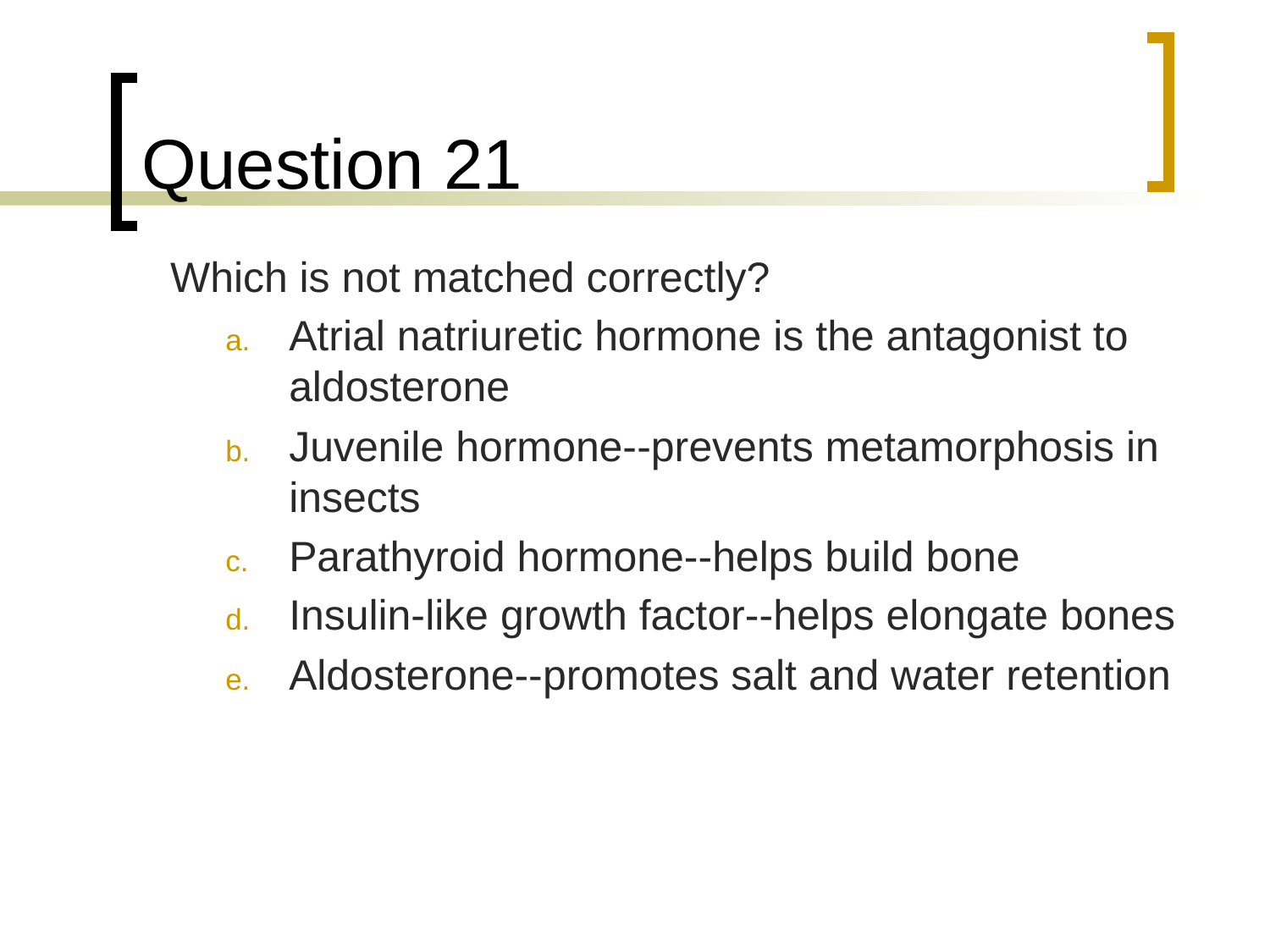

# Question 21
	Which is not matched correctly?
Atrial natriuretic hormone is the antagonist to aldosterone
Juvenile hormone--prevents metamorphosis in insects
Parathyroid hormone--helps build bone
Insulin-like growth factor--helps elongate bones
Aldosterone--promotes salt and water retention